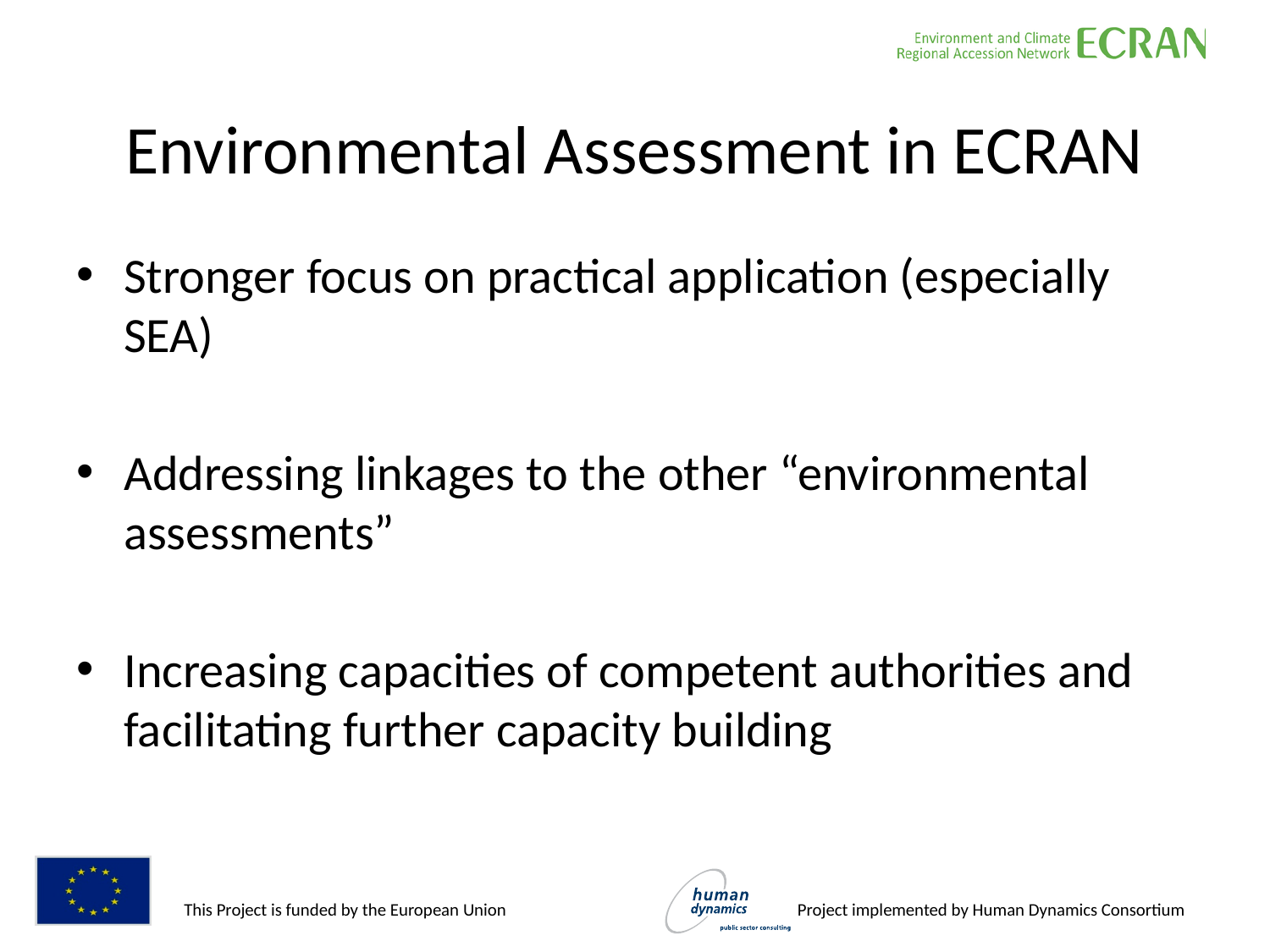

# Environmental Assessment in ECRAN
Stronger focus on practical application (especially SEA)

Addressing linkages to the other “environmental assessments”

Increasing capacities of competent authorities and facilitating further capacity building